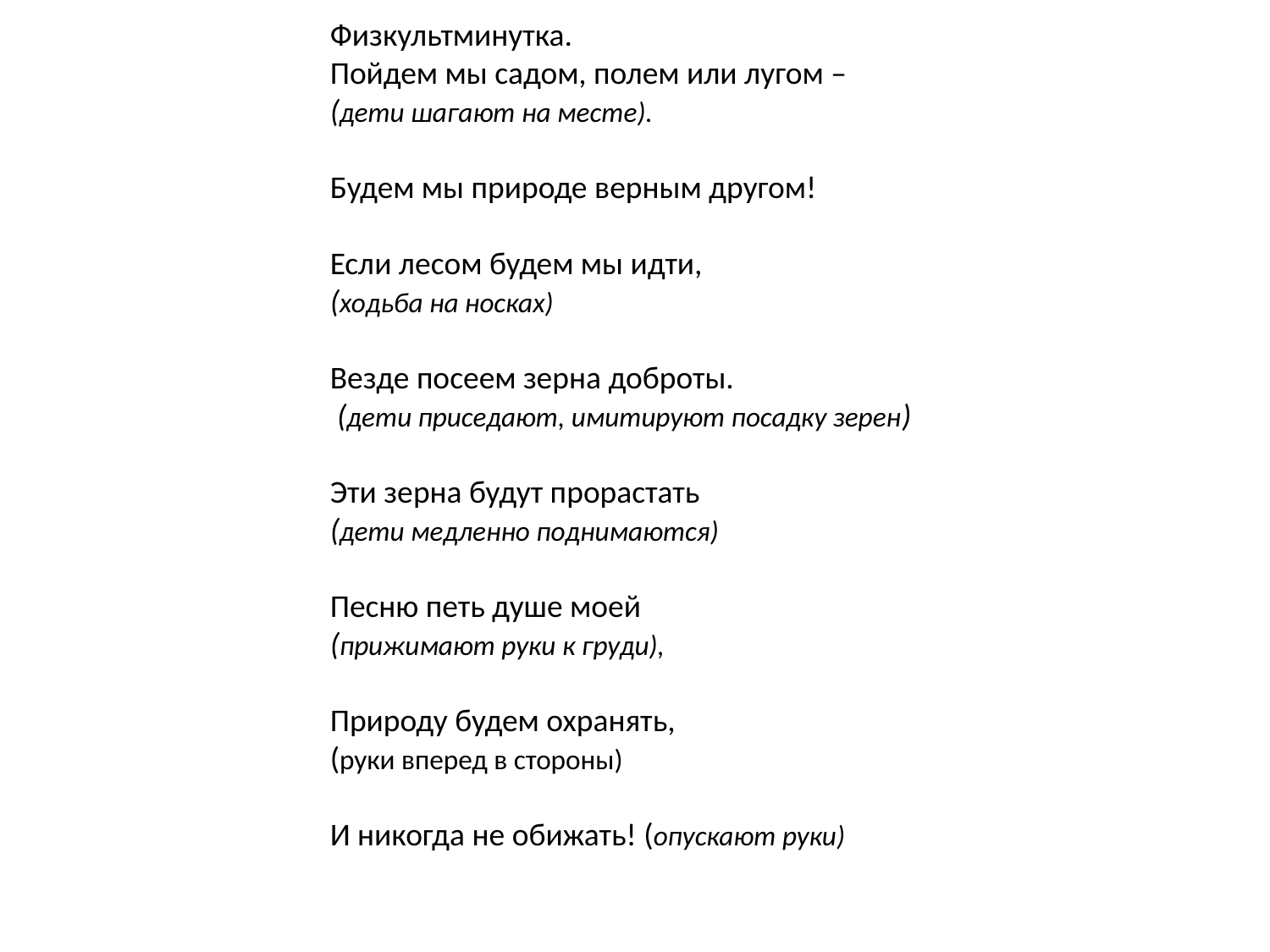

Физкультминутка.
Пойдем мы садом, полем или лугом –
(дети шагают на месте).
Будем мы природе верным другом!
Если лесом будем мы идти,
(ходьба на носках)
Везде посеем зерна доброты.
 (дети приседают, имитируют посадку зерен)
Эти зерна будут прорастать
(дети медленно поднимаются)
Песню петь душе моей
(прижимают руки к груди),
Природу будем охранять,
(руки вперед в стороны)
И никогда не обижать! (опускают руки)